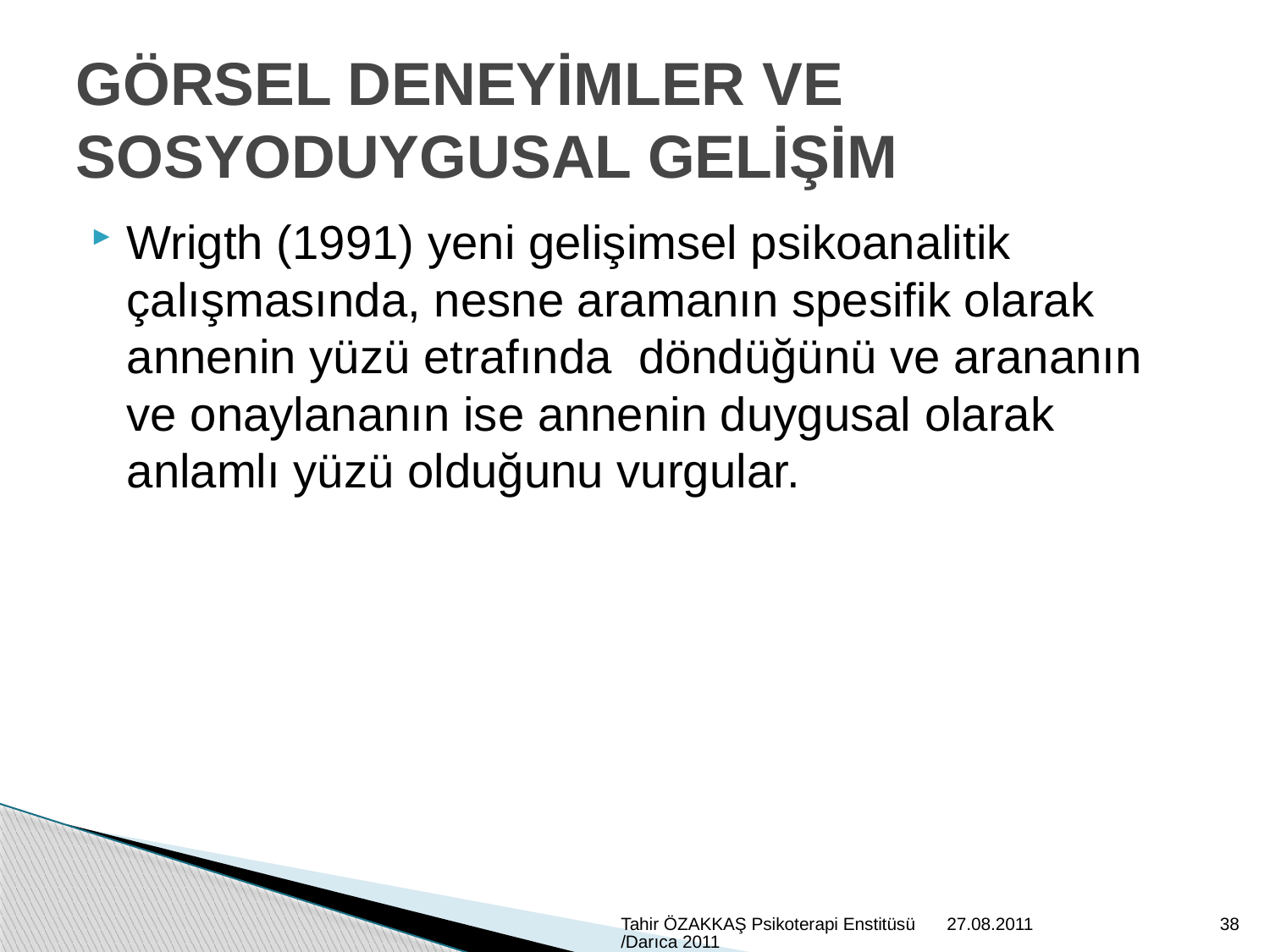

# GÖRSEL DENEYİMLER VE SOSYODUYGUSAL GELİŞİM
Wrigth (1991) yeni gelişimsel psikoanalitik çalışmasında, nesne aramanın spesifik olarak annenin yüzü etrafında  döndüğünü ve arananın ve onaylananın ise annenin duygusal olarak anlamlı yüzü olduğunu vurgular.

Tahir ÖZAKKAŞ Psikoterapi Enstitüsü /Darıca 2011
27.08.2011
38